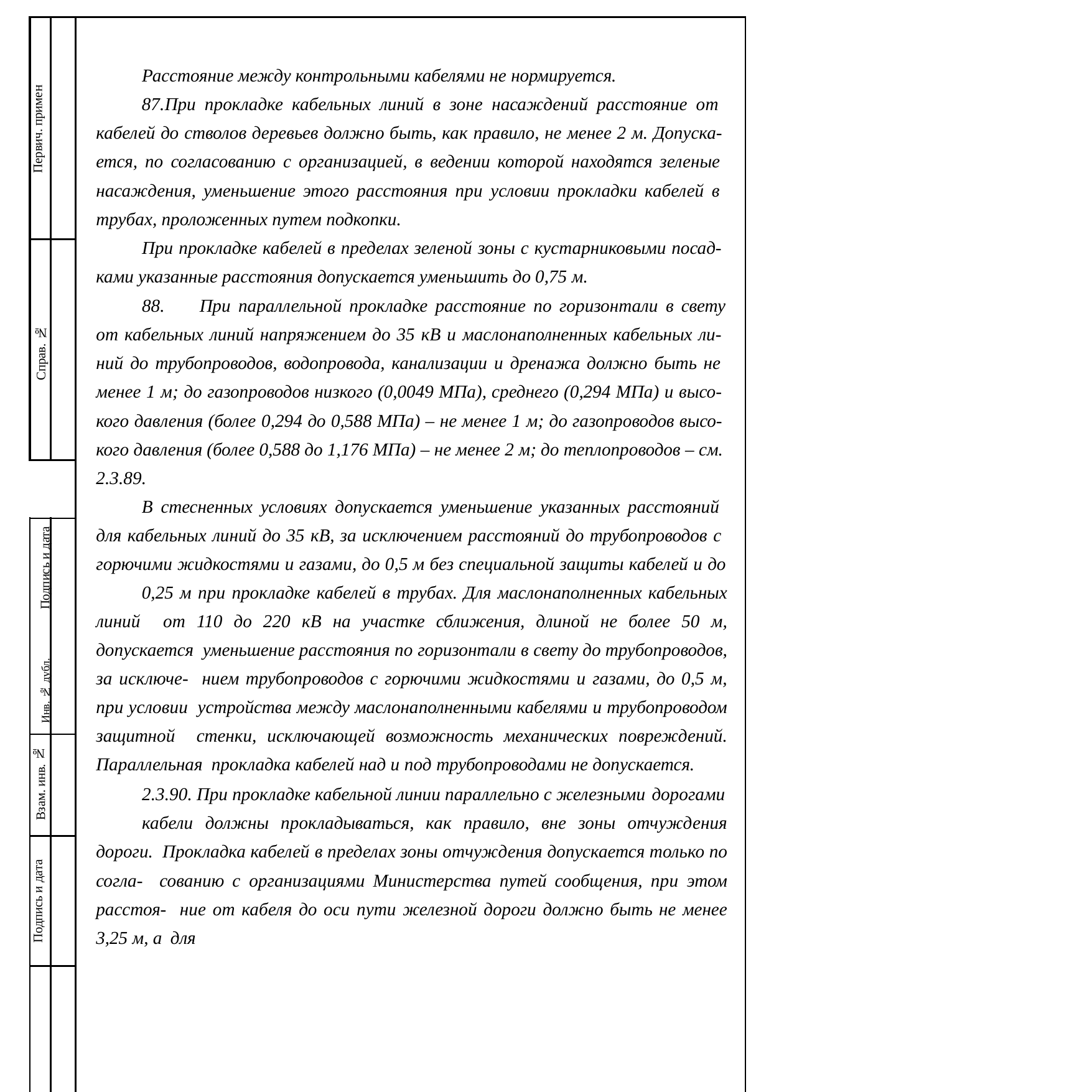

| Первич. примен |  | Расстояние между контрольными кабелями не нормируется. При прокладке кабельных линий в зоне насаждений расстояние от кабелей до стволов деревьев должно быть, как правило, не менее 2 м. Допуска- ется, по согласованию с организацией, в ведении которой находятся зеленые насаждения, уменьшение этого расстояния при условии прокладки кабелей в трубах, проложенных путем подкопки. При прокладке кабелей в пределах зеленой зоны с кустарниковыми посад- ками указанные расстояния допускается уменьшить до 0,75 м. При параллельной прокладке расстояние по горизонтали в свету от кабельных линий напряжением до 35 кВ и маслонаполненных кабельных ли- ний до трубопроводов, водопровода, канализации и дренажа должно быть не менее 1 м; до газопроводов низкого (0,0049 МПа), среднего (0,294 МПа) и высо- кого давления (более 0,294 до 0,588 МПа) – не менее 1 м; до газопроводов высо- кого давления (более 0,588 до 1,176 МПа) – не менее 2 м; до теплопроводов – см. 2.3.89. В стесненных условиях допускается уменьшение указанных расстояний для кабельных линий до 35 кВ, за исключением расстояний до трубопроводов с горючими жидкостями и газами, до 0,5 м без специальной защиты кабелей и до 0,25 м при прокладке кабелей в трубах. Для маслонаполненных кабельных линий от 110 до 220 кВ на участке сближения, длиной не более 50 м, допускается уменьшение расстояния по горизонтали в свету до трубопроводов, за исключе- нием трубопроводов с горючими жидкостями и газами, до 0,5 м, при условии устройства между маслонаполненными кабелями и трубопроводом защитной стенки, исключающей возможность механических повреждений. Параллельная прокладка кабелей над и под трубопроводами не допускается. 2.3.90. При прокладке кабельной линии параллельно с железными дорогами кабели должны прокладываться, как правило, вне зоны отчуждения дороги. Прокладка кабелей в пределах зоны отчуждения допускается только по согла- сованию с организациями Министерства путей сообщения, при этом расстоя- ние от кабеля до оси пути железной дороги должно быть не менее 3,25 м, а для |  |  |  |  |  |  |
| --- | --- | --- | --- | --- | --- | --- | --- | --- |
| Справ. № |  |  |  |  |  |  |  |  |
|  |  |  |  |  |  |  |  |  |
| Инв. № дубл. Подпись и дата |  |  |  |  |  |  |  |  |
| Взам. инв. № |  |  |  |  |  |  |  |  |
| Подпись и дата |  |  |  |  |  |  |  |  |
| Инв. № подл |  |  |  |  |  |  |  |  |
|  |  |  |  |  |  |  | ТПЭ-КЭС. Техническая информация для проектирования | лист |
|  |  |  |  |  |  |  |  |  |
|  |  |  |  |  |  |  |  | 19 |
|  |  | Изм | Лист | № документа | Подпись | Дата |  |  |